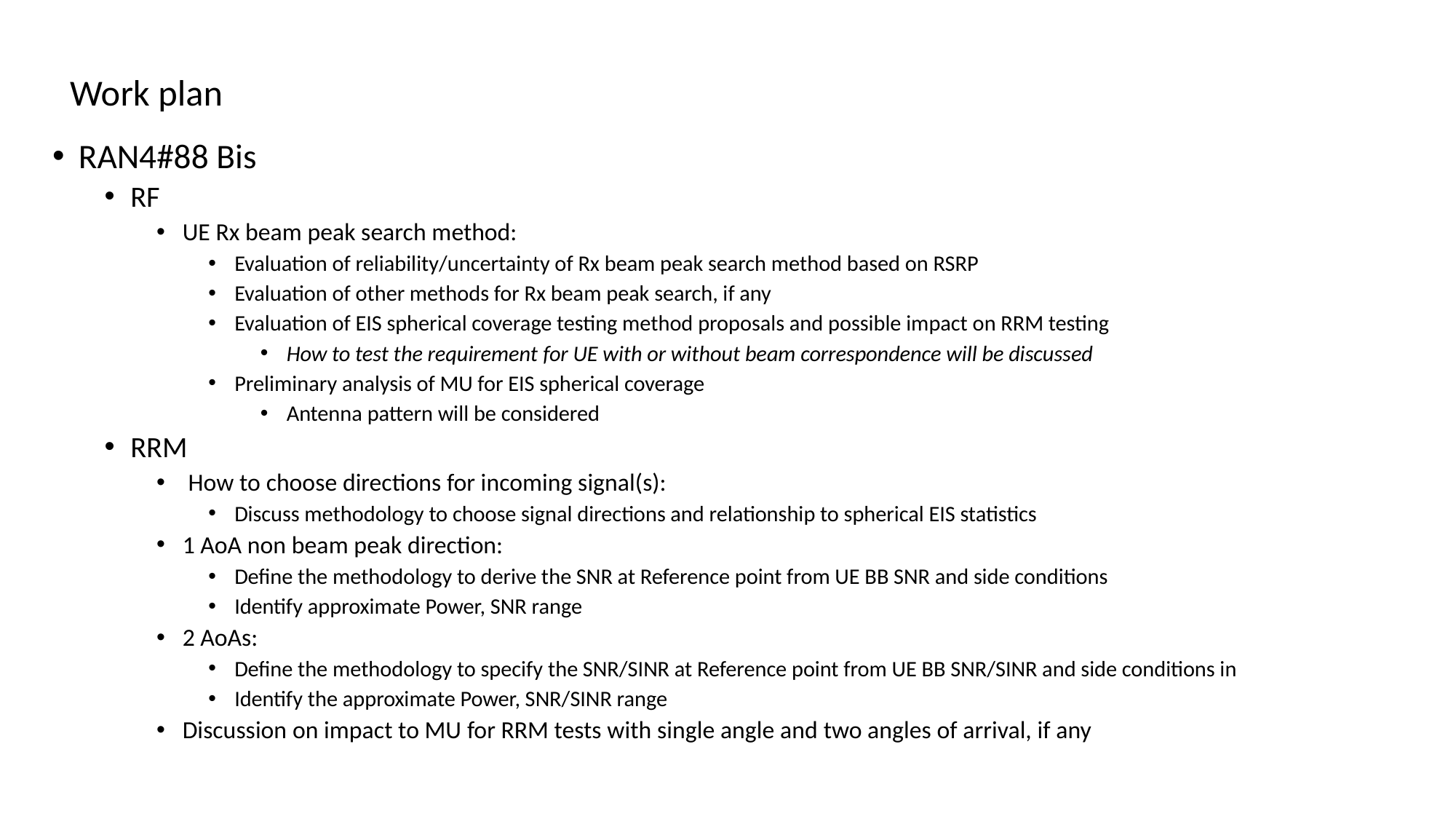

# Work plan
RAN4#88 Bis
RF
UE Rx beam peak search method:
Evaluation of reliability/uncertainty of Rx beam peak search method based on RSRP
Evaluation of other methods for Rx beam peak search, if any
Evaluation of EIS spherical coverage testing method proposals and possible impact on RRM testing
How to test the requirement for UE with or without beam correspondence will be discussed
Preliminary analysis of MU for EIS spherical coverage
Antenna pattern will be considered
RRM
 How to choose directions for incoming signal(s):
Discuss methodology to choose signal directions and relationship to spherical EIS statistics
1 AoA non beam peak direction:
Define the methodology to derive the SNR at Reference point from UE BB SNR and side conditions
Identify approximate Power, SNR range
2 AoAs:
Define the methodology to specify the SNR/SINR at Reference point from UE BB SNR/SINR and side conditions in
Identify the approximate Power, SNR/SINR range
Discussion on impact to MU for RRM tests with single angle and two angles of arrival, if any